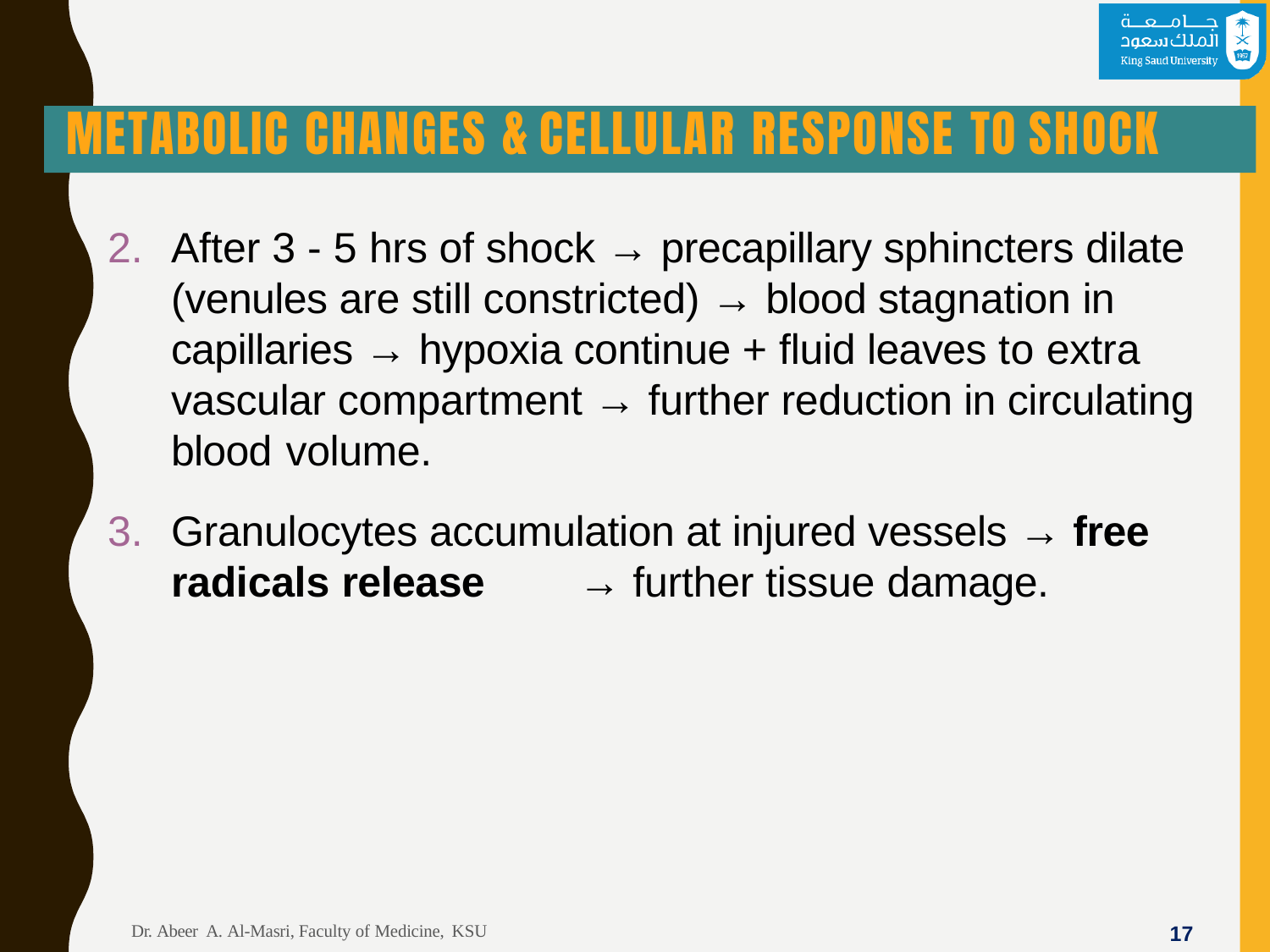

# METABOLIC CHANGES & CELLULAR RESPONSE TO SHOCK

After 3 - 5 hrs of shock → precapillary sphincters dilate  (venules are still constricted) → blood stagnation in  capillaries → hypoxia continue + fluid leaves to extra  vascular compartment → further reduction in circulating  blood volume.
Granulocytes accumulation at injured vessels → free  radicals release	→ further tissue damage.
Dr. Abeer  A. Al-Masri, Faculty of Medicine, KSU
17